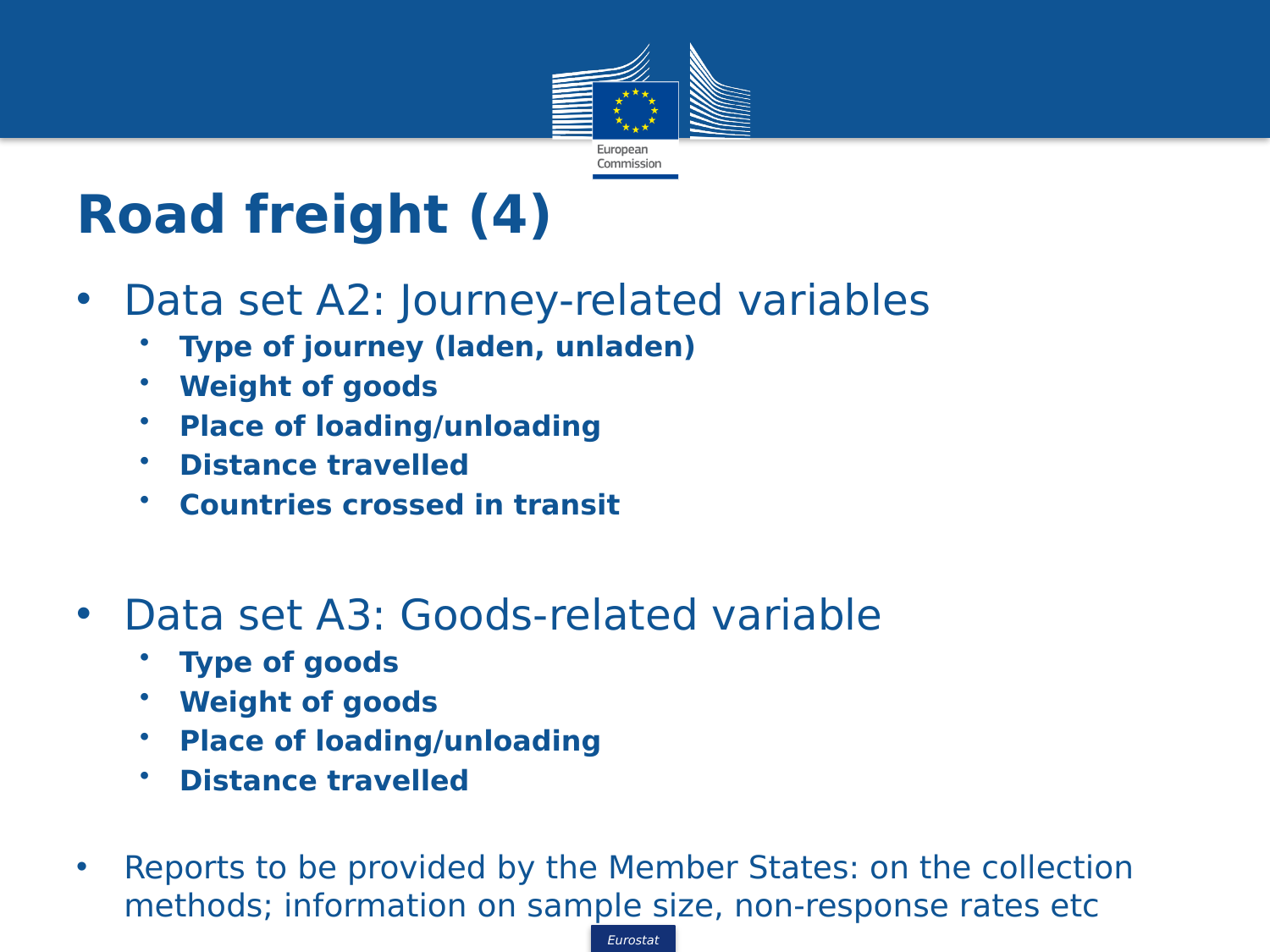

# Road freight (4)
Data set A2: Journey-related variables
Type of journey (laden, unladen)
Weight of goods
Place of loading/unloading
Distance travelled
Countries crossed in transit

Data set A3: Goods-related variable
Type of goods
Weight of goods
Place of loading/unloading
Distance travelled

Reports to be provided by the Member States: on the collection methods; information on sample size, non-response rates etc

8